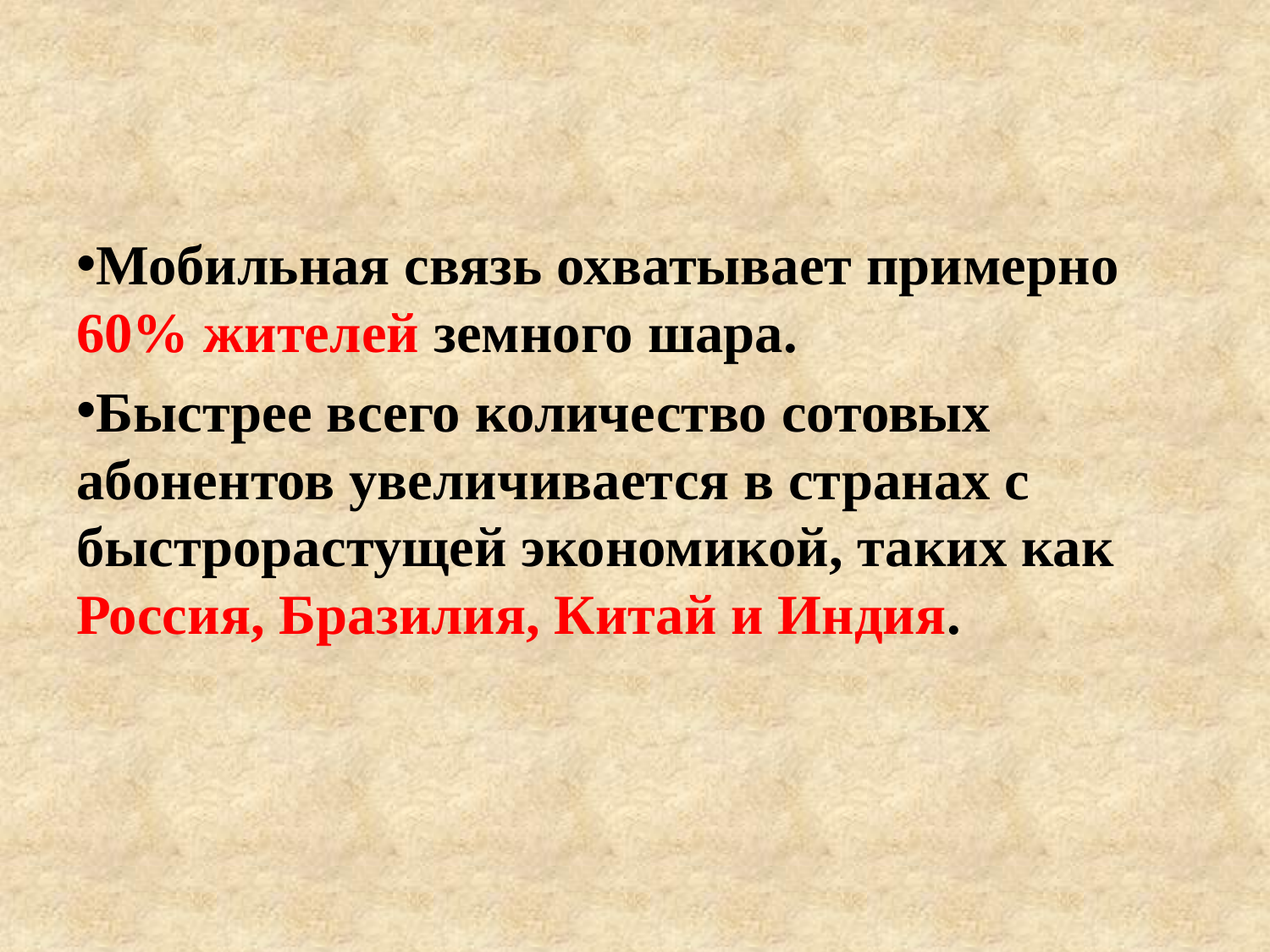

#
Мобильная связь охватывает примерно 60% жителей земного шара.
Быстрее всего количество сотовых абонентов увеличивается в странах с быстрорастущей экономикой, таких как Россия, Бразилия, Китай и Индия.